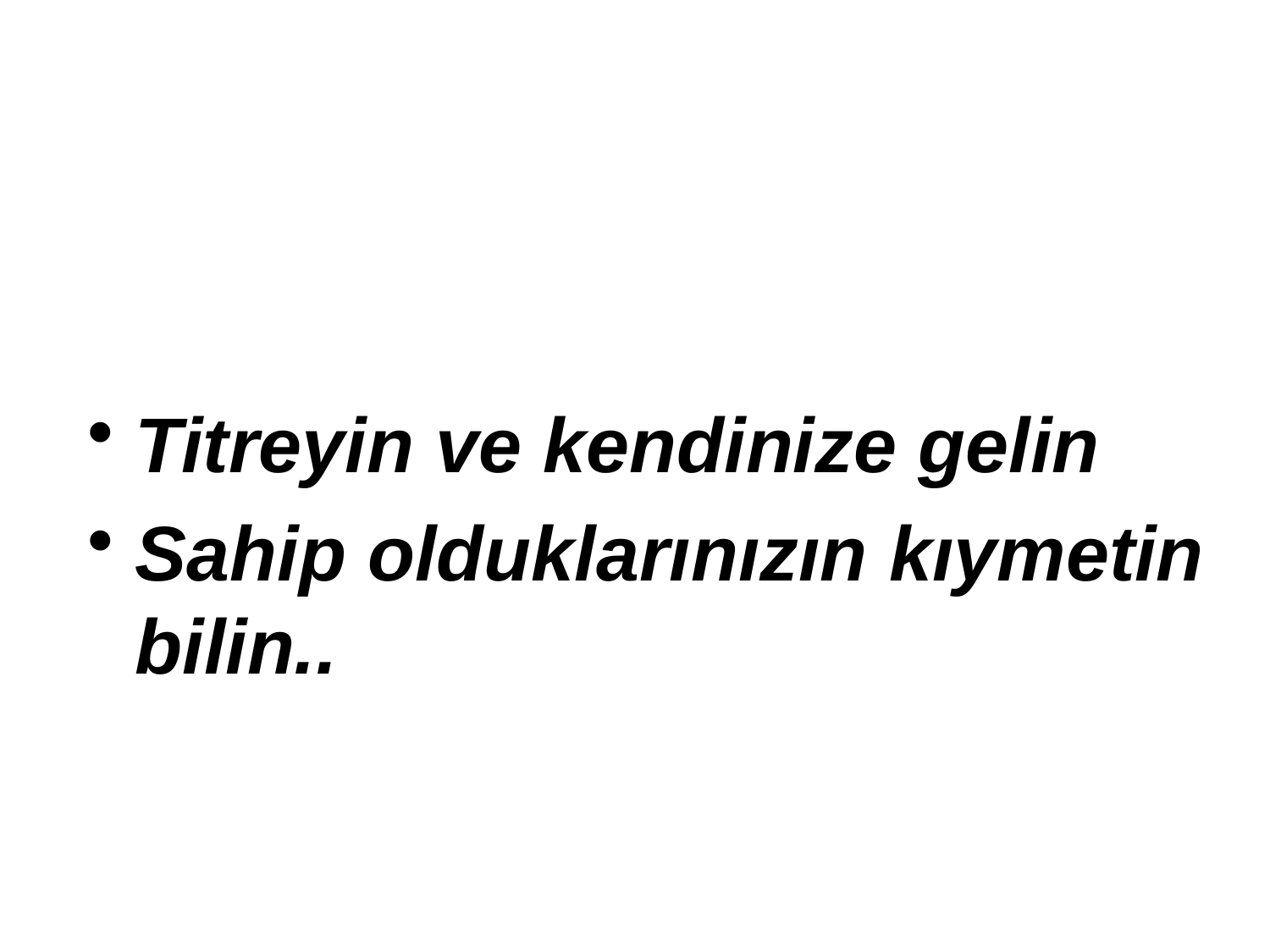

#

Titreyin ve kendinize gelin
Sahip olduklarınızın kıymetin bilin..